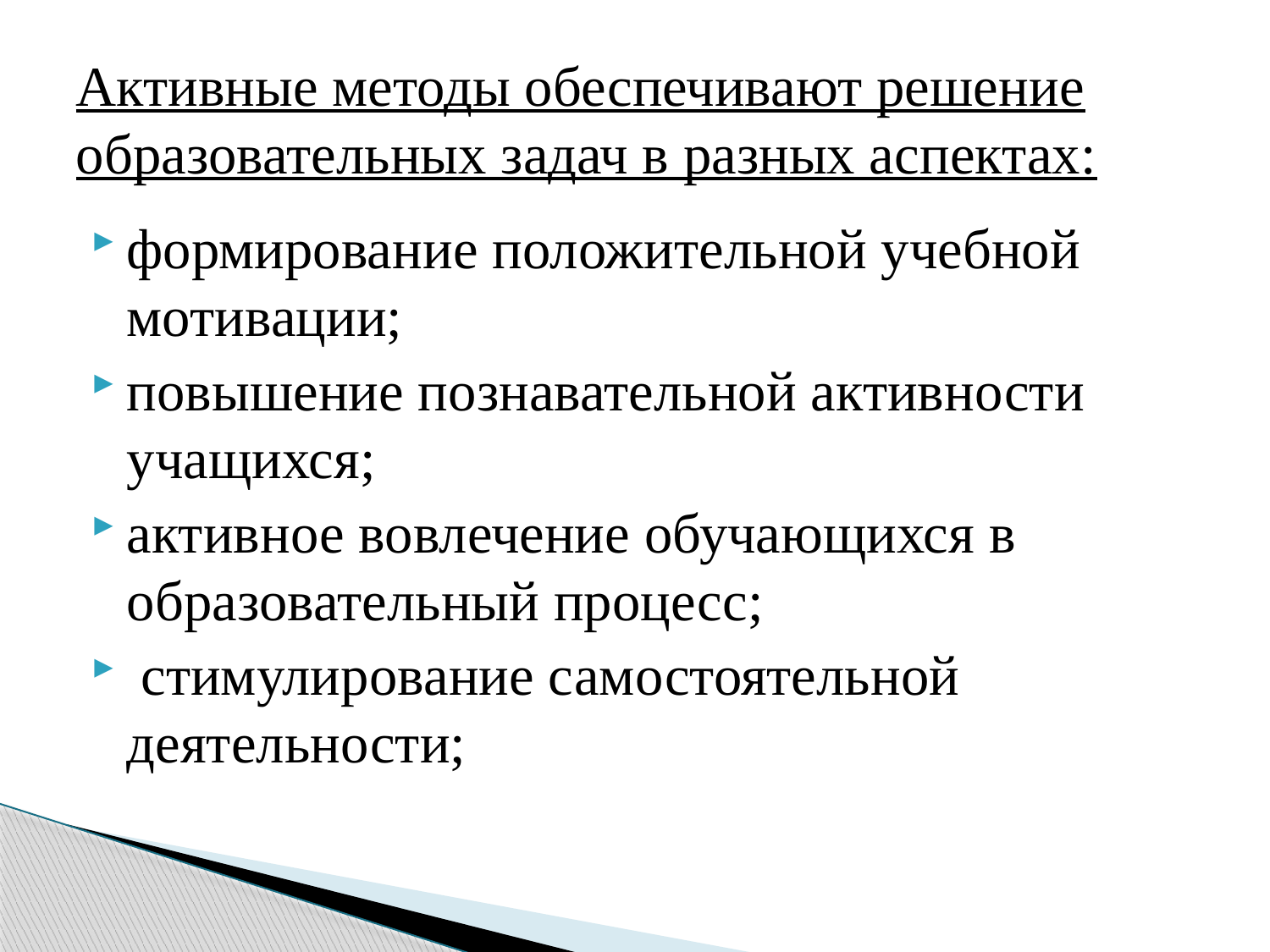

# Активные методы обеспечивают решение образовательных задач в разных аспектах:
формирование положительной учебной мотивации;
повышение познавательной активности учащихся;
активное вовлечение обучающихся в образовательный процесс;
 стимулирование самостоятельной деятельности;